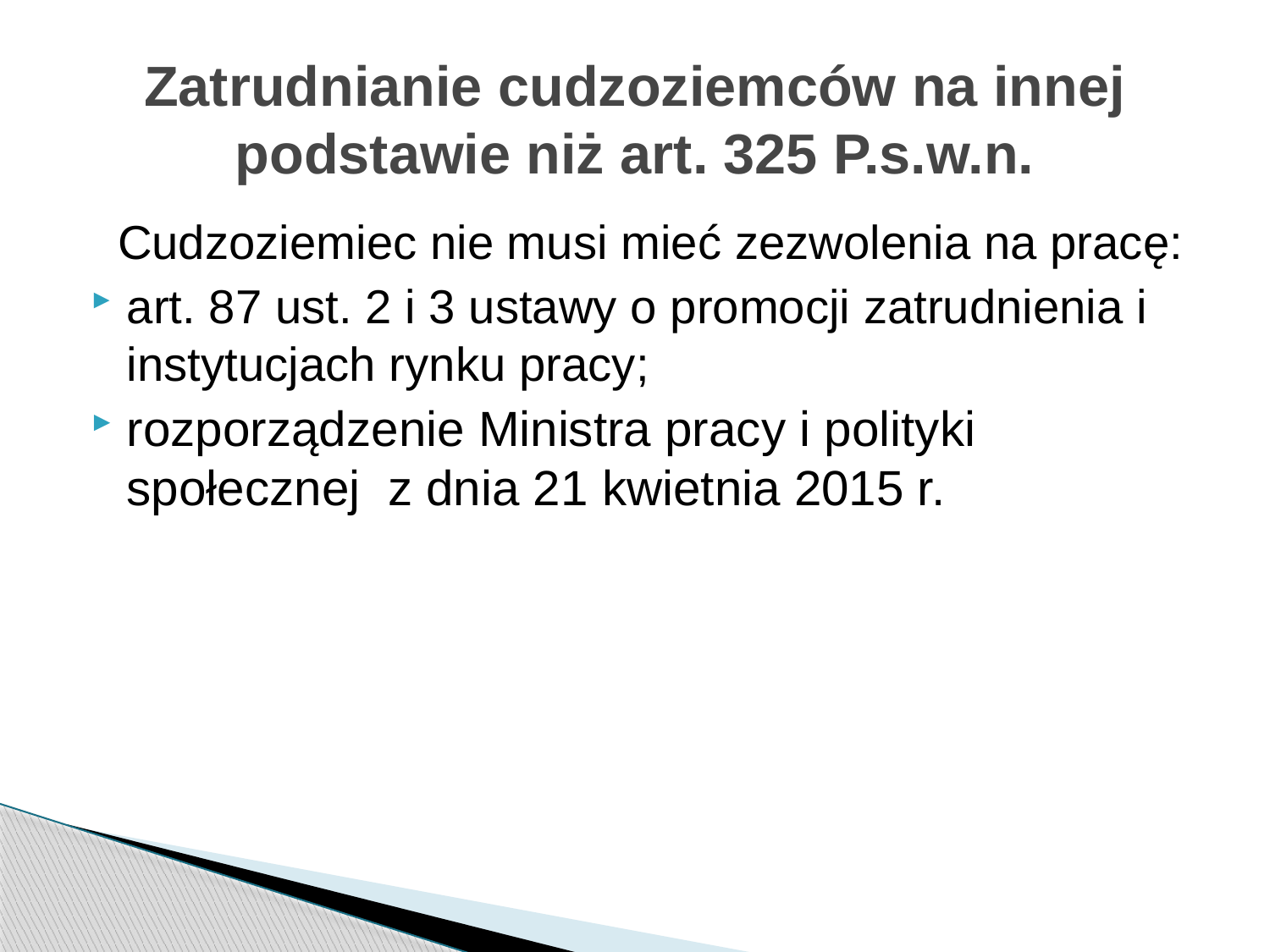

# Zatrudnianie cudzoziemców na innej podstawie niż art. 325 P.s.w.n.
  Cudzoziemiec nie musi mieć zezwolenia na pracę:
art. 87 ust. 2 i 3 ustawy o promocji zatrudnienia i instytucjach rynku pracy;
rozporządzenie Ministra pracy i polityki społecznej  z dnia 21 kwietnia 2015 r.